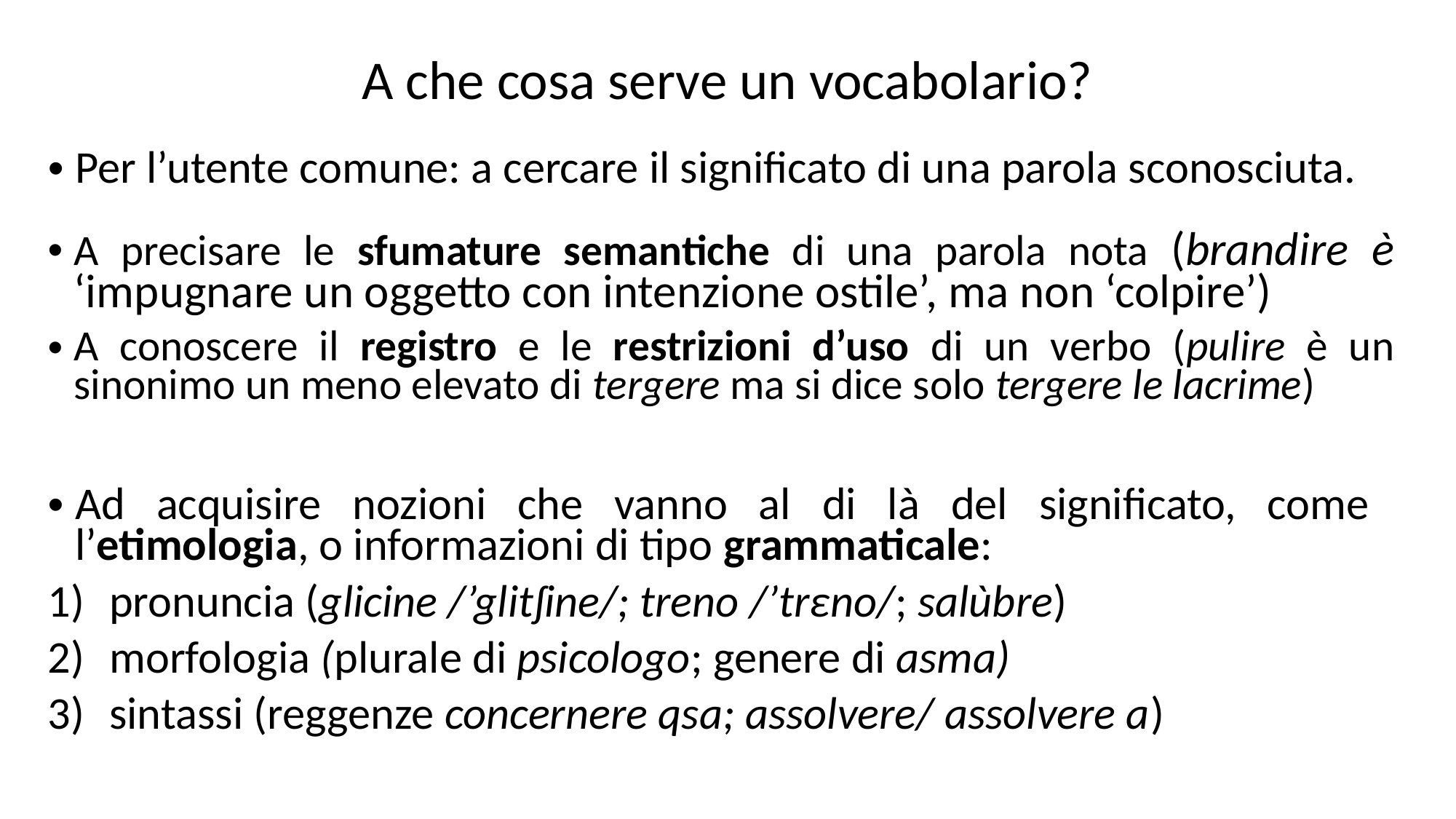

# A che cosa serve un vocabolario?
Per l’utente comune: a cercare il significato di una parola sconosciuta.
A precisare le sfumature semantiche di una parola nota (brandire è ‘impugnare un oggetto con intenzione ostile’, ma non ‘colpire’)
A conoscere il registro e le restrizioni d’uso di un verbo (pulire è un sinonimo un meno elevato di tergere ma si dice solo tergere le lacrime)
Ad acquisire nozioni che vanno al di là del significato, come l’etimologia, o informazioni di tipo grammaticale:
pronuncia (glicine /’glitʃine/; treno /’trɛno/; salùbre)
morfologia (plurale di psicologo; genere di asma)
sintassi (reggenze concernere qsa; assolvere/ assolvere a)